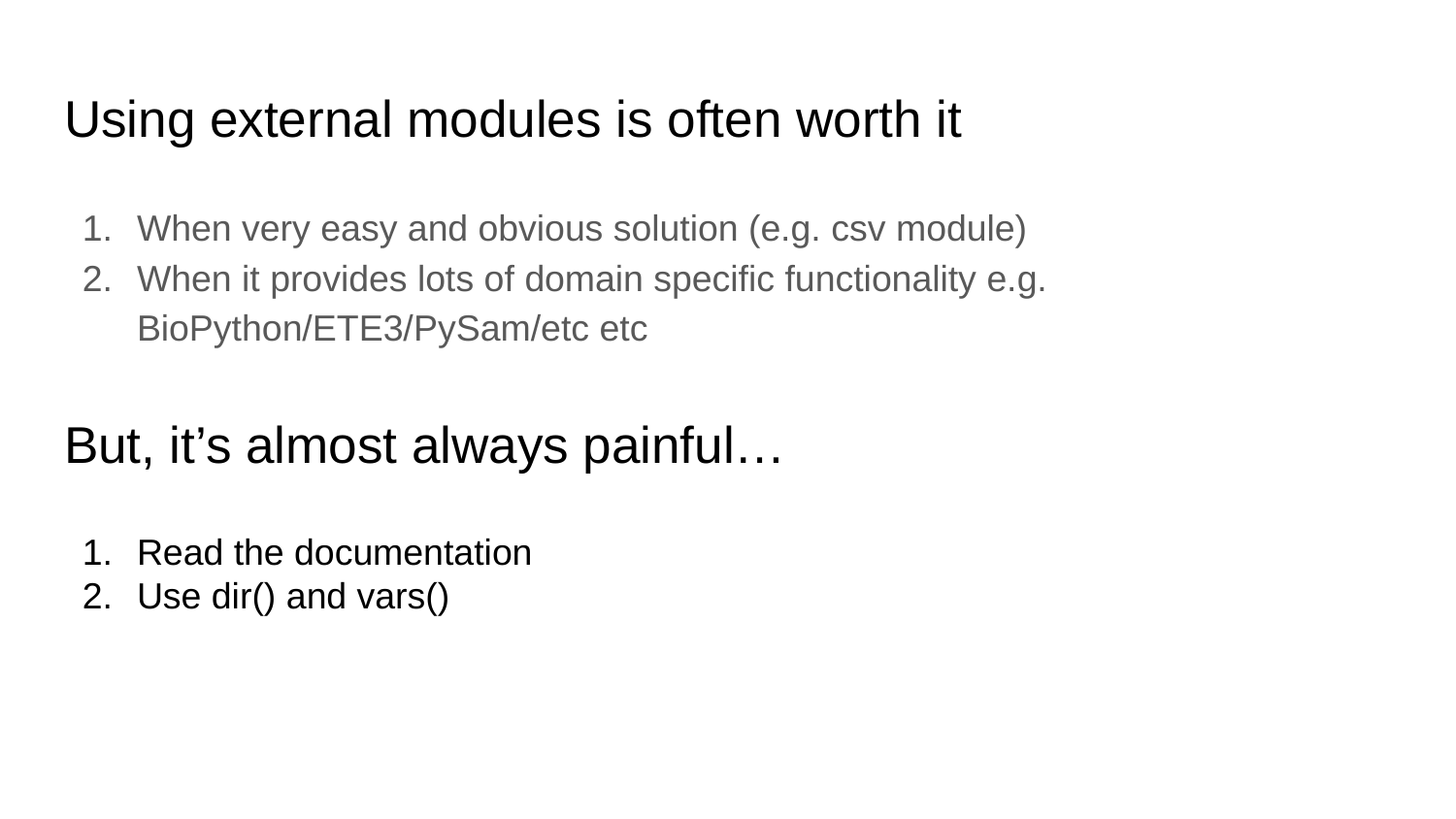

# Using external modules is often worth it
When very easy and obvious solution (e.g. csv module)
When it provides lots of domain specific functionality e.g. BioPython/ETE3/PySam/etc etc
But, it’s almost always painful…
Read the documentation
Use dir() and vars()